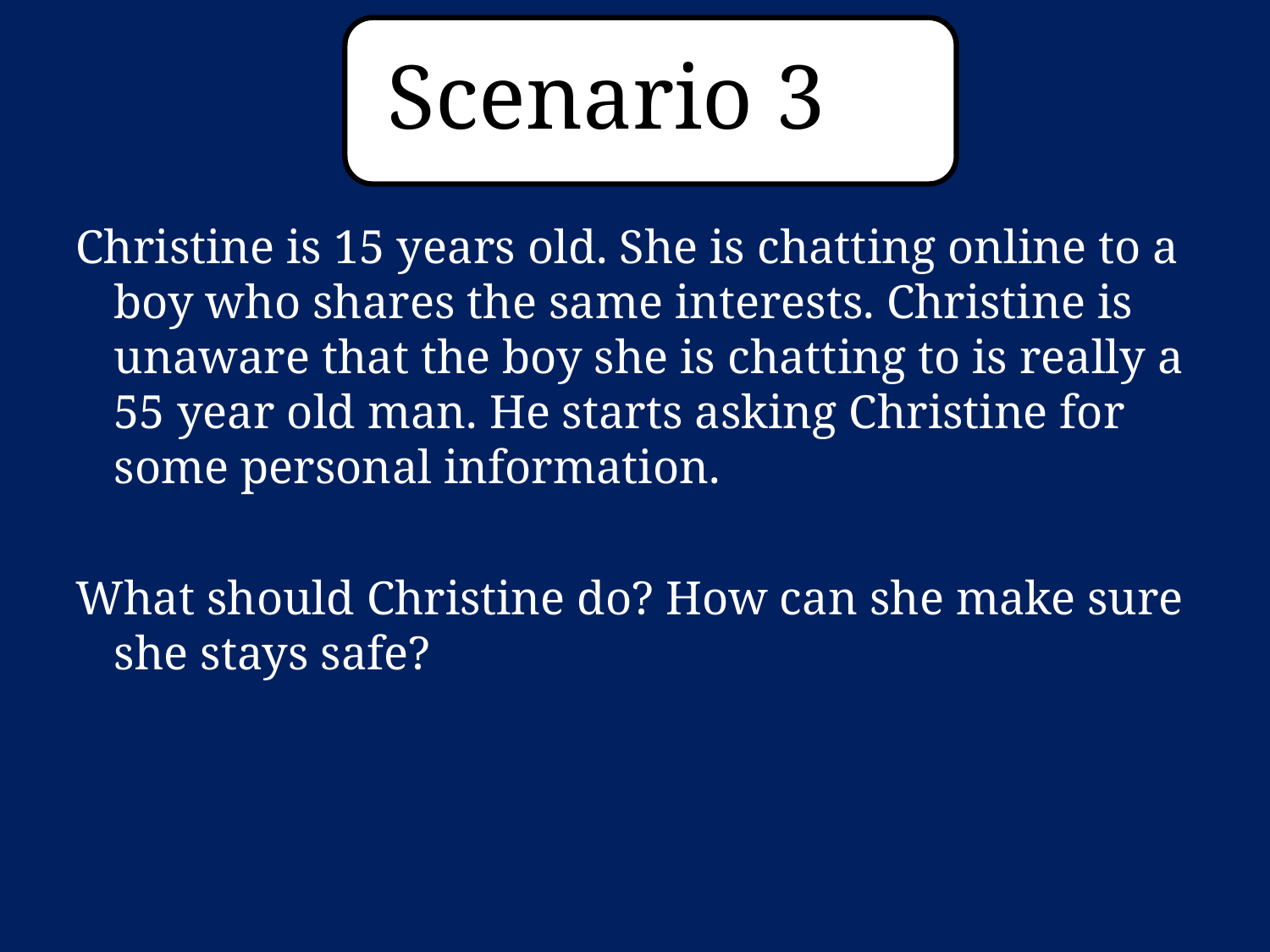

Scenario 3
Christine is 15 years old. She is chatting online to a boy who shares the same interests. Christine is unaware that the boy she is chatting to is really a 55 year old man. He starts asking Christine for some personal information.

What should Christine do? How can she make sure she stays safe?